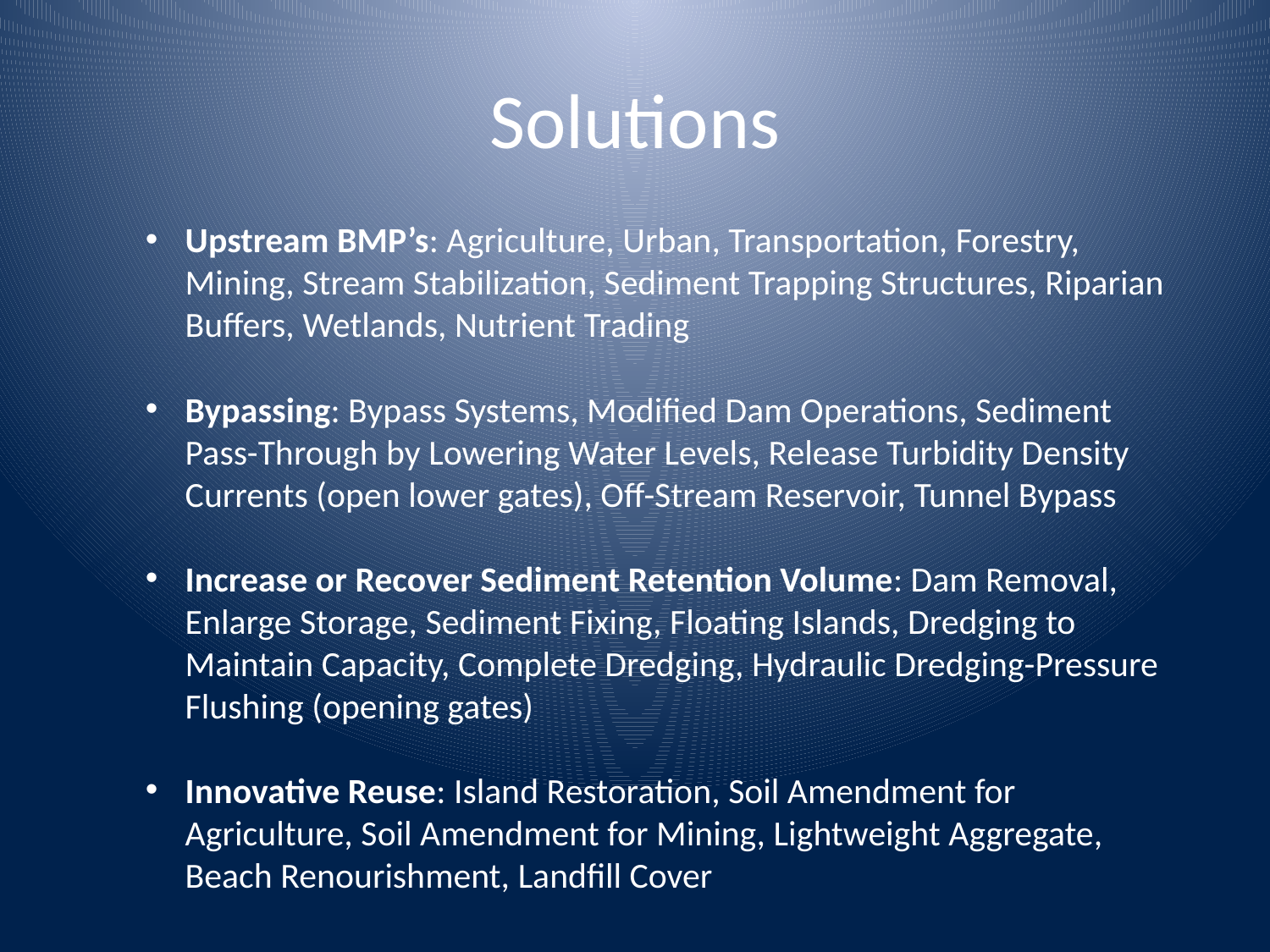

# Solutions
Upstream BMP’s: Agriculture, Urban, Transportation, Forestry, Mining, Stream Stabilization, Sediment Trapping Structures, Riparian Buffers, Wetlands, Nutrient Trading

Bypassing: Bypass Systems, Modified Dam Operations, Sediment Pass-Through by Lowering Water Levels, Release Turbidity Density Currents (open lower gates), Off-Stream Reservoir, Tunnel Bypass

Increase or Recover Sediment Retention Volume: Dam Removal, Enlarge Storage, Sediment Fixing, Floating Islands, Dredging to Maintain Capacity, Complete Dredging, Hydraulic Dredging-Pressure Flushing (opening gates)

Innovative Reuse: Island Restoration, Soil Amendment for Agriculture, Soil Amendment for Mining, Lightweight Aggregate, Beach Renourishment, Landfill Cover